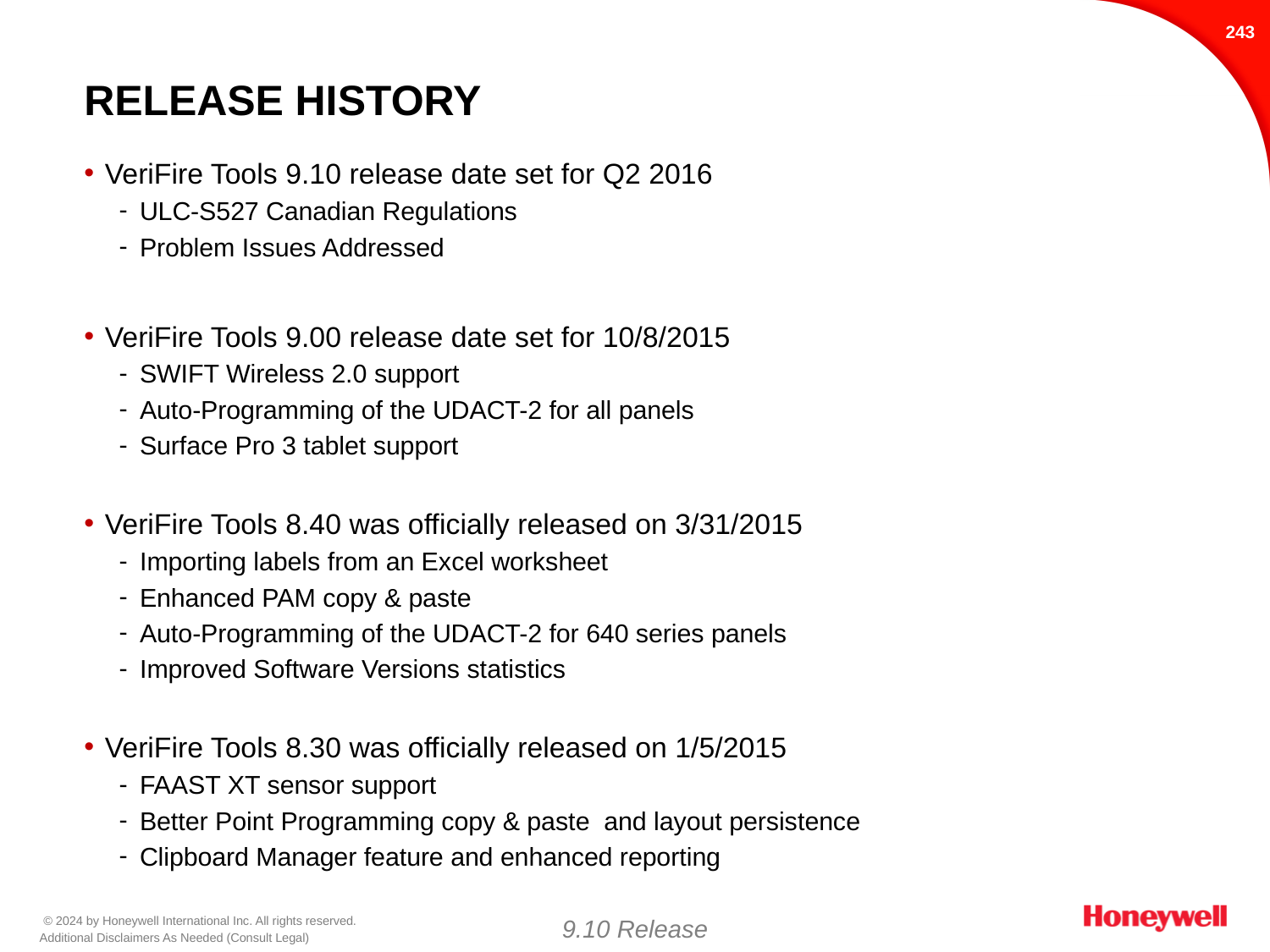

243
# Release History
VeriFire Tools 9.10 release date set for Q2 2016
ULC-S527 Canadian Regulations
Problem Issues Addressed

VeriFire Tools 9.00 release date set for 10/8/2015
SWIFT Wireless 2.0 support
Auto-Programming of the UDACT-2 for all panels
Surface Pro 3 tablet support

VeriFire Tools 8.40 was officially released on 3/31/2015
Importing labels from an Excel worksheet
Enhanced PAM copy & paste
Auto-Programming of the UDACT-2 for 640 series panels
Improved Software Versions statistics

VeriFire Tools 8.30 was officially released on 1/5/2015
FAAST XT sensor support
Better Point Programming copy & paste  and layout persistence
Clipboard Manager feature and enhanced reporting

9.10 Release